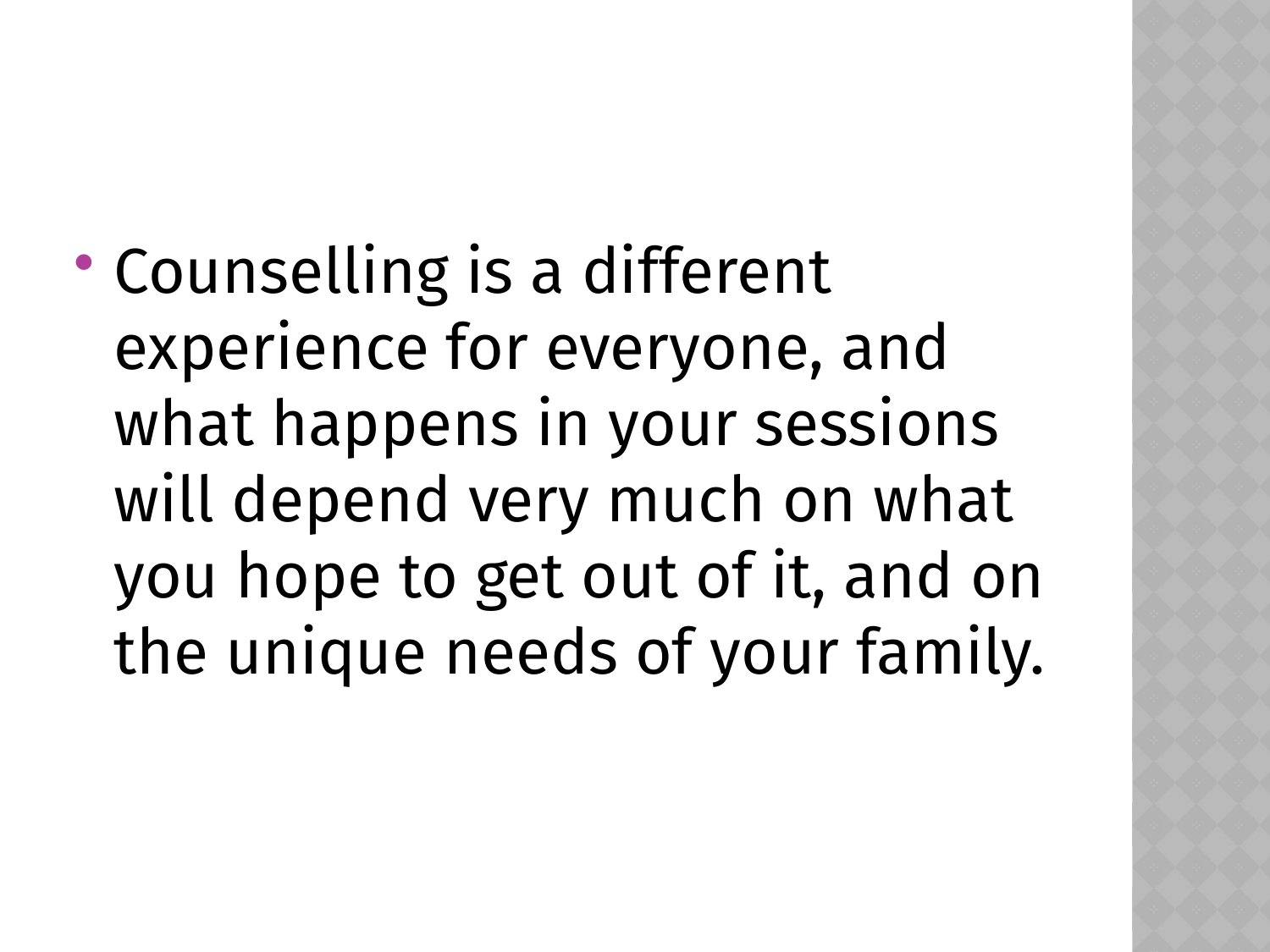

#
Counselling is a different experience for everyone, and what happens in your sessions will depend very much on what you hope to get out of it, and on the unique needs of your family.